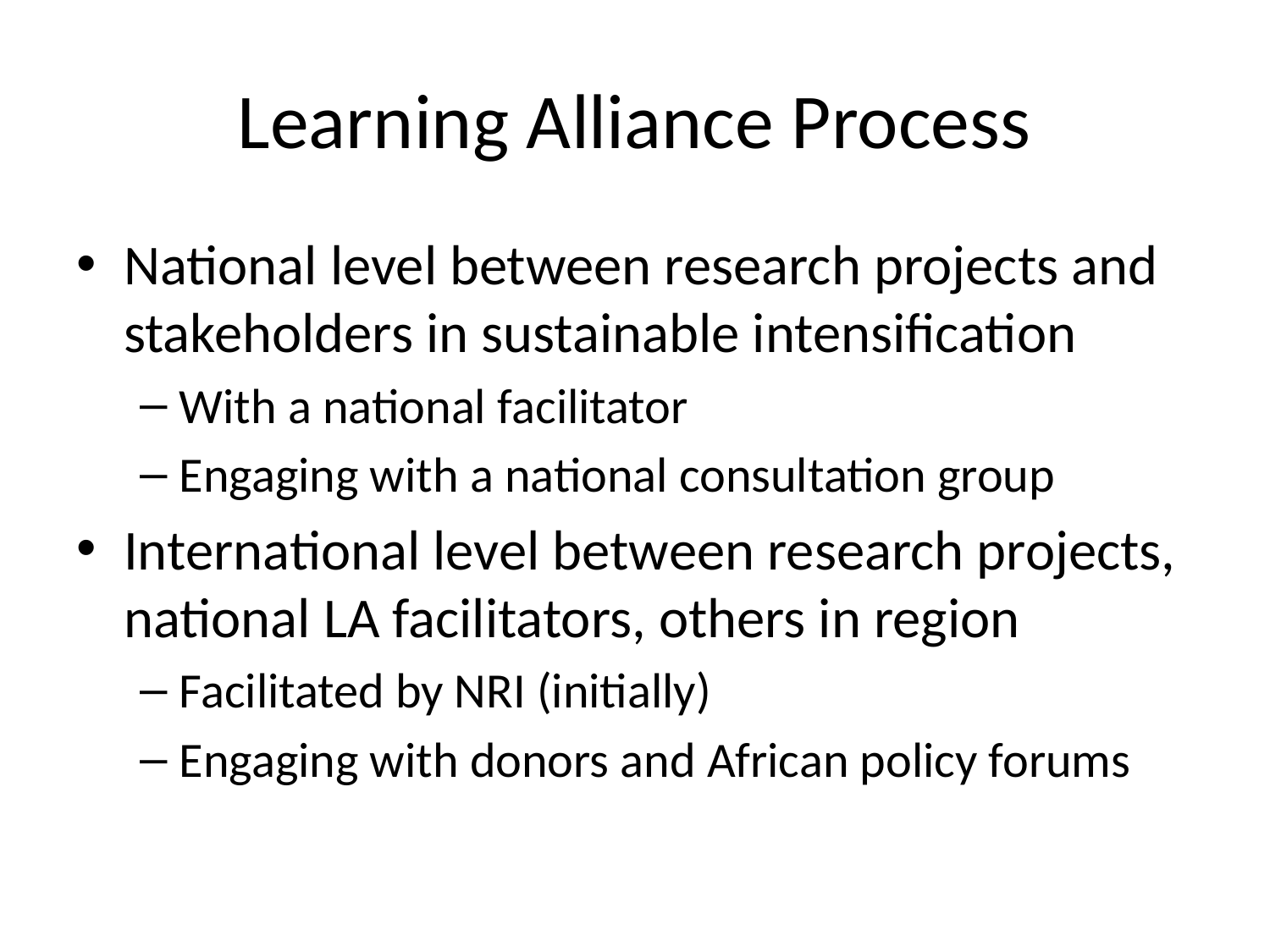

# Learning Alliance Process
National level between research projects and stakeholders in sustainable intensification
With a national facilitator
Engaging with a national consultation group
International level between research projects, national LA facilitators, others in region
Facilitated by NRI (initially)
Engaging with donors and African policy forums